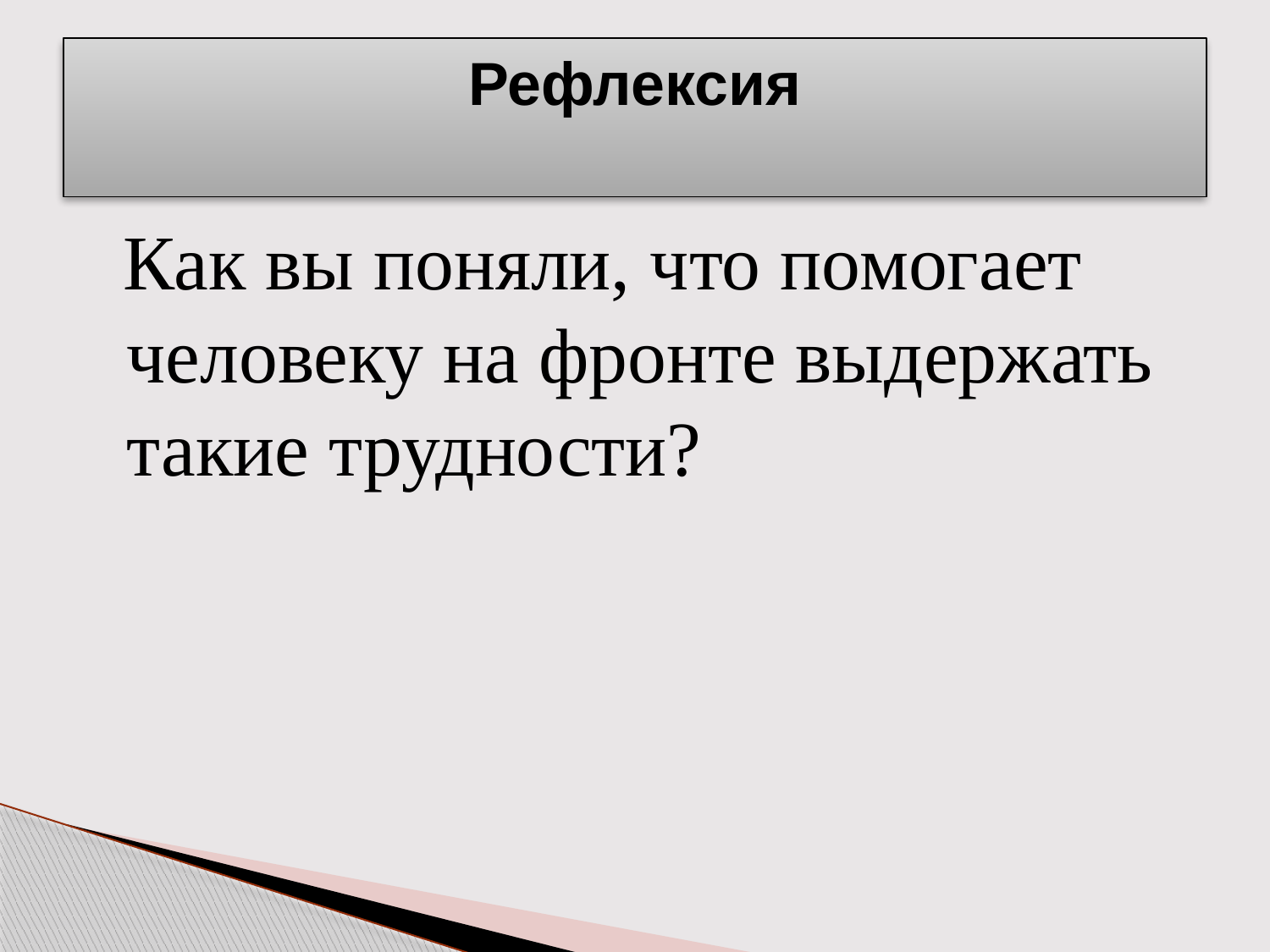

# Рефлексия
  Как вы поняли, что помогает человеку на фронте выдержать такие трудности?